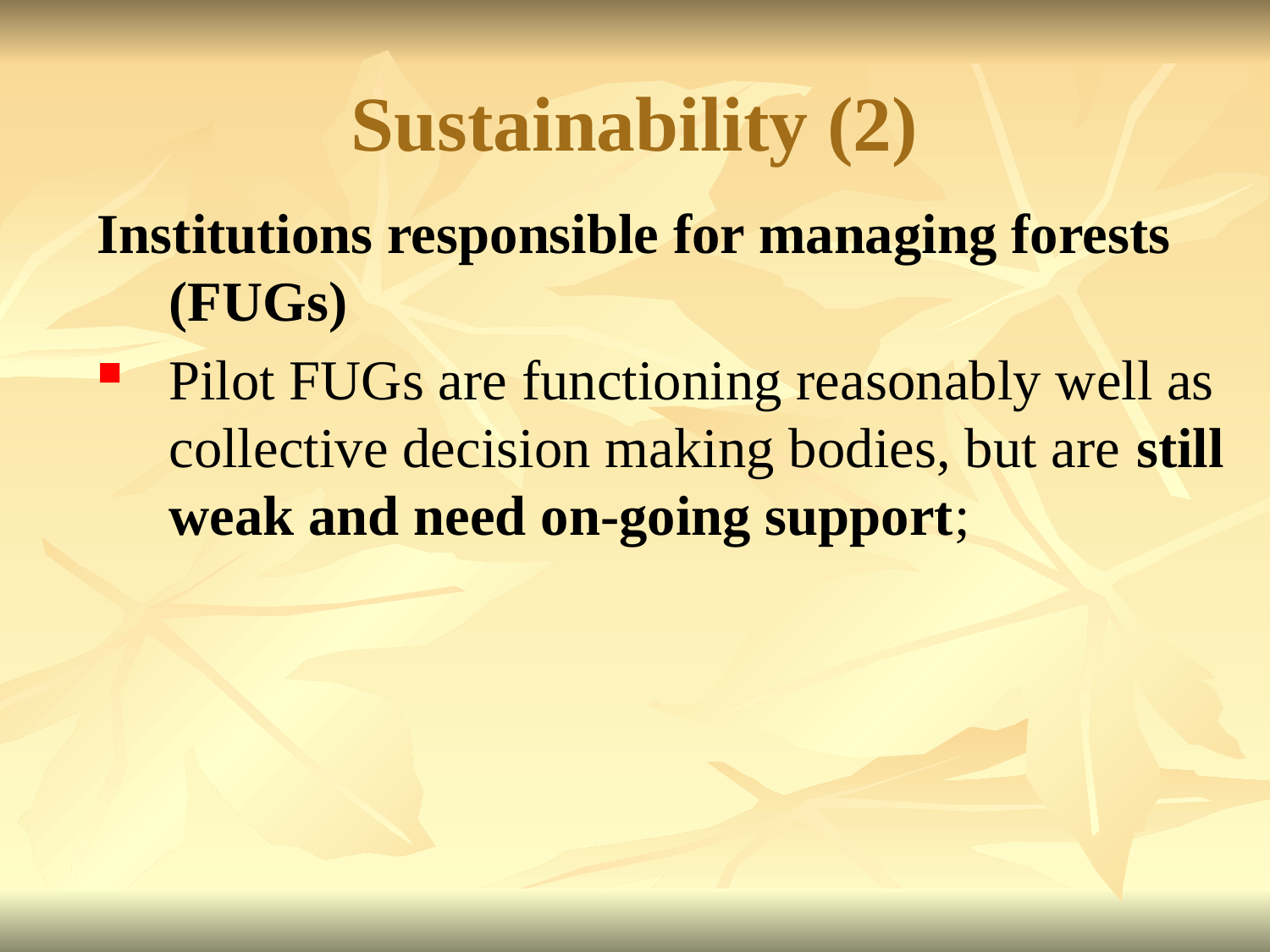

# Sustainability (2)
Institutions responsible for managing forests (FUGs)
Pilot FUGs are functioning reasonably well as collective decision making bodies, but are still weak and need on-going support;